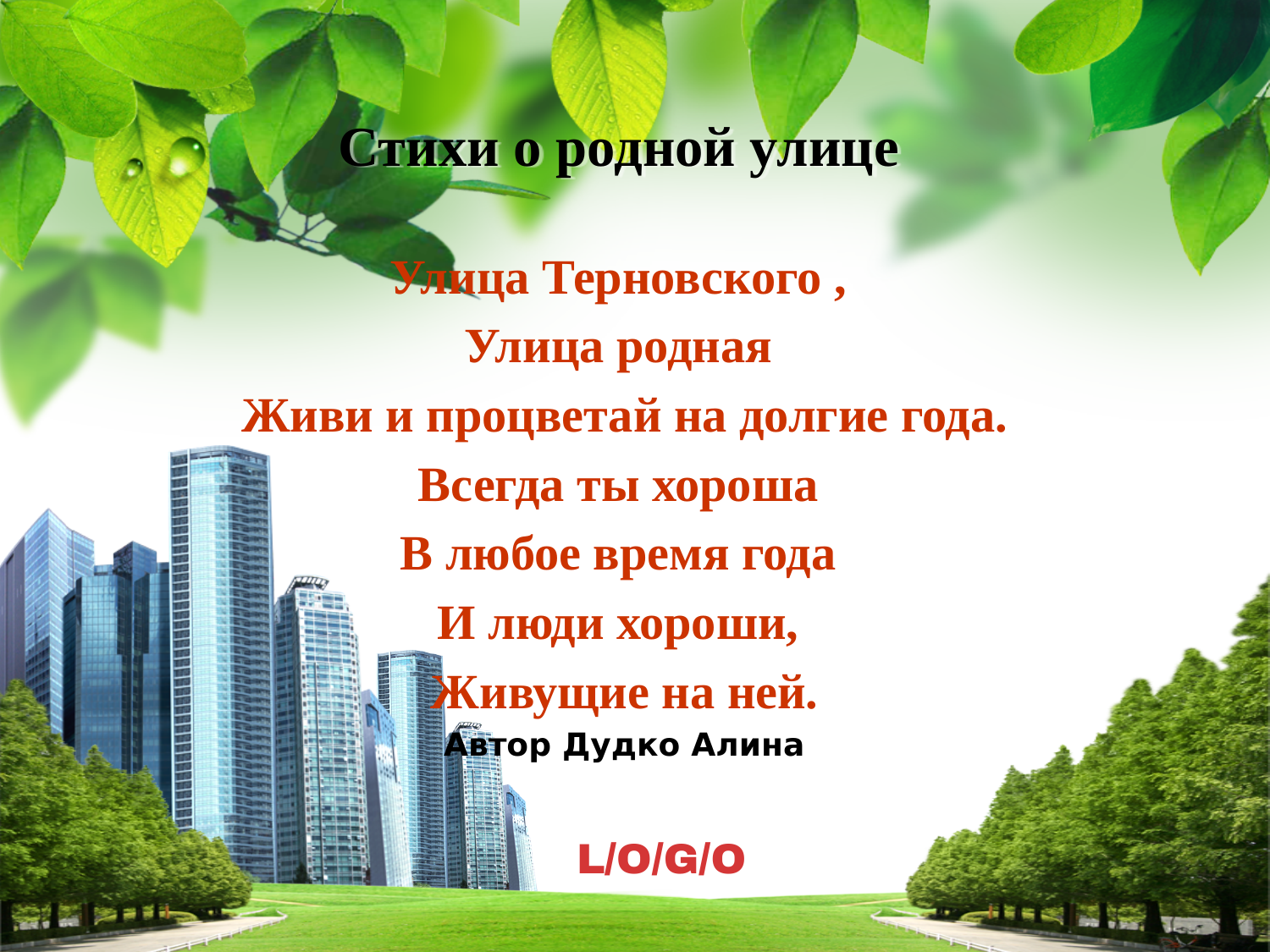

# Стихи о родной улице
Улица Терновского ,
Улица родная
Живи и процветай на долгие года.
Всегда ты хороша
В любое время года
И люди хороши,
Живущие на ней.
Автор Дудко Алина